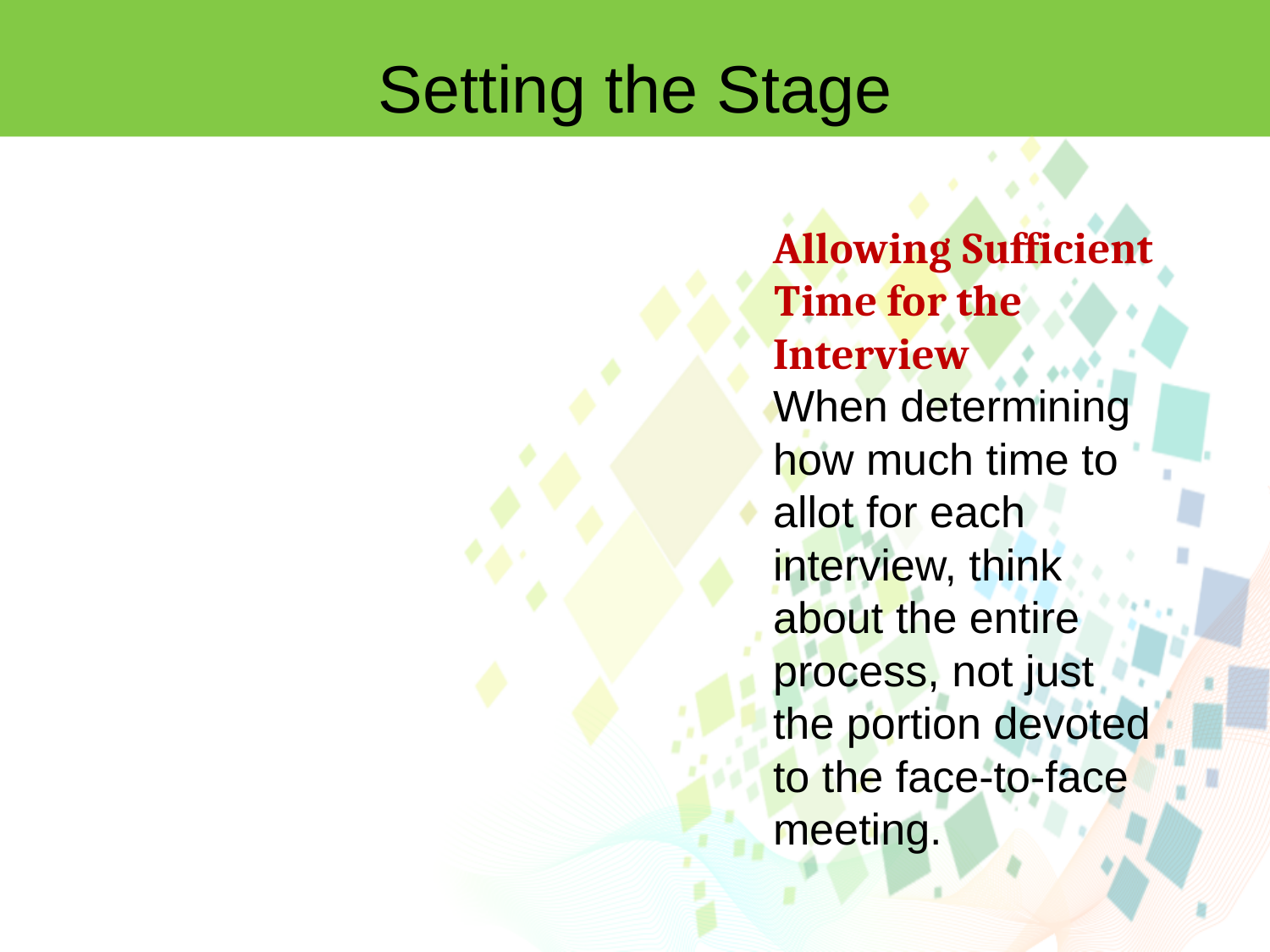

Setting the Stage
Allowing Sufficient Time for the Interview
When determining how much time to allot for each interview, think about the entire
process, not just the portion devoted to the face-to-face meeting.